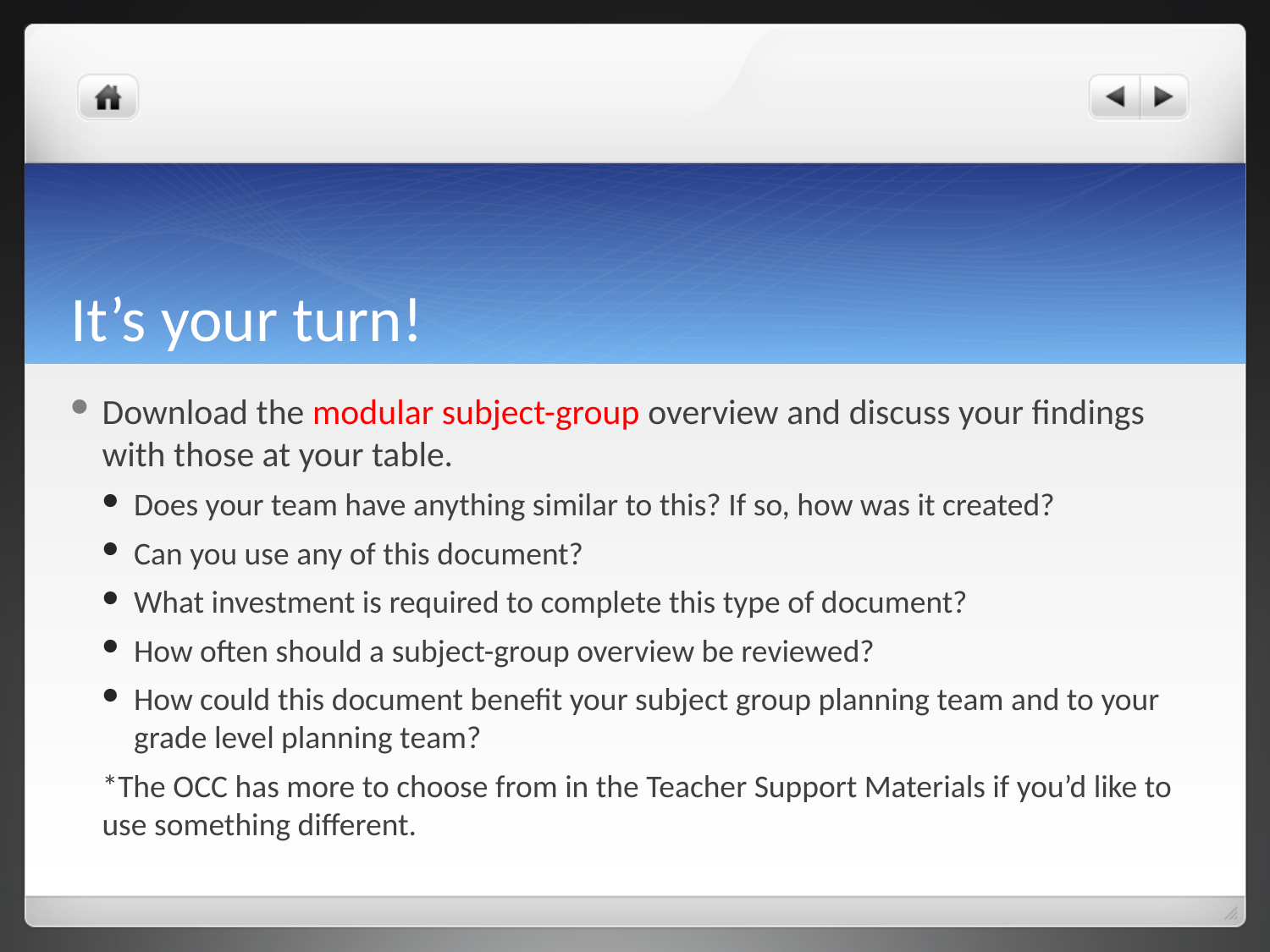

# It’s your turn!
Download the modular subject-group overview and discuss your findings with those at your table.
Does your team have anything similar to this? If so, how was it created?
Can you use any of this document?
What investment is required to complete this type of document?
How often should a subject-group overview be reviewed?
How could this document benefit your subject group planning team and to your grade level planning team?
*The OCC has more to choose from in the Teacher Support Materials if you’d like to use something different.